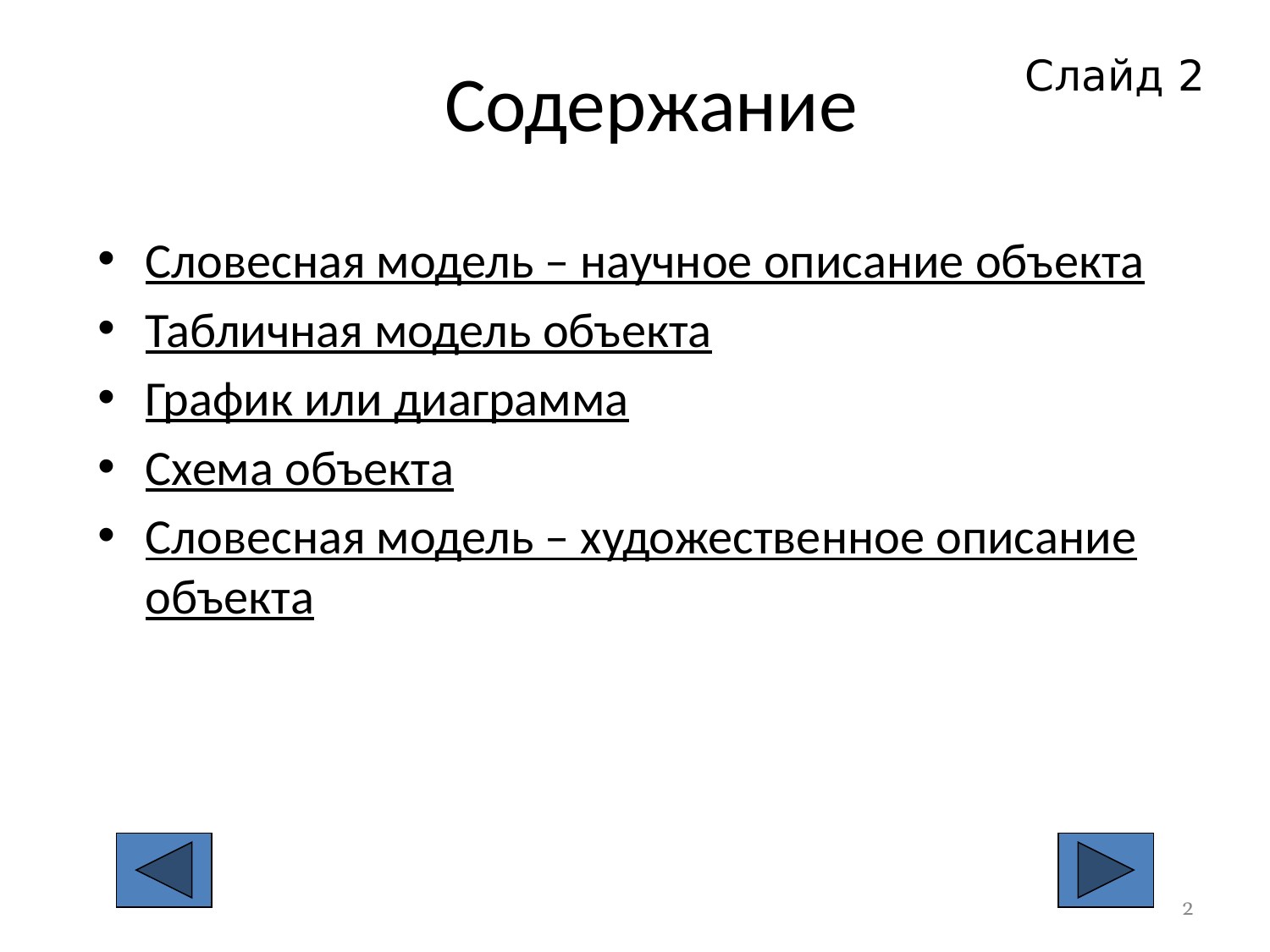

# Содержание
Слайд 2
Словесная модель – научное описание объекта
Табличная модель объекта
График или диаграмма
Схема объекта
Словесная модель – художественное описание объекта

2